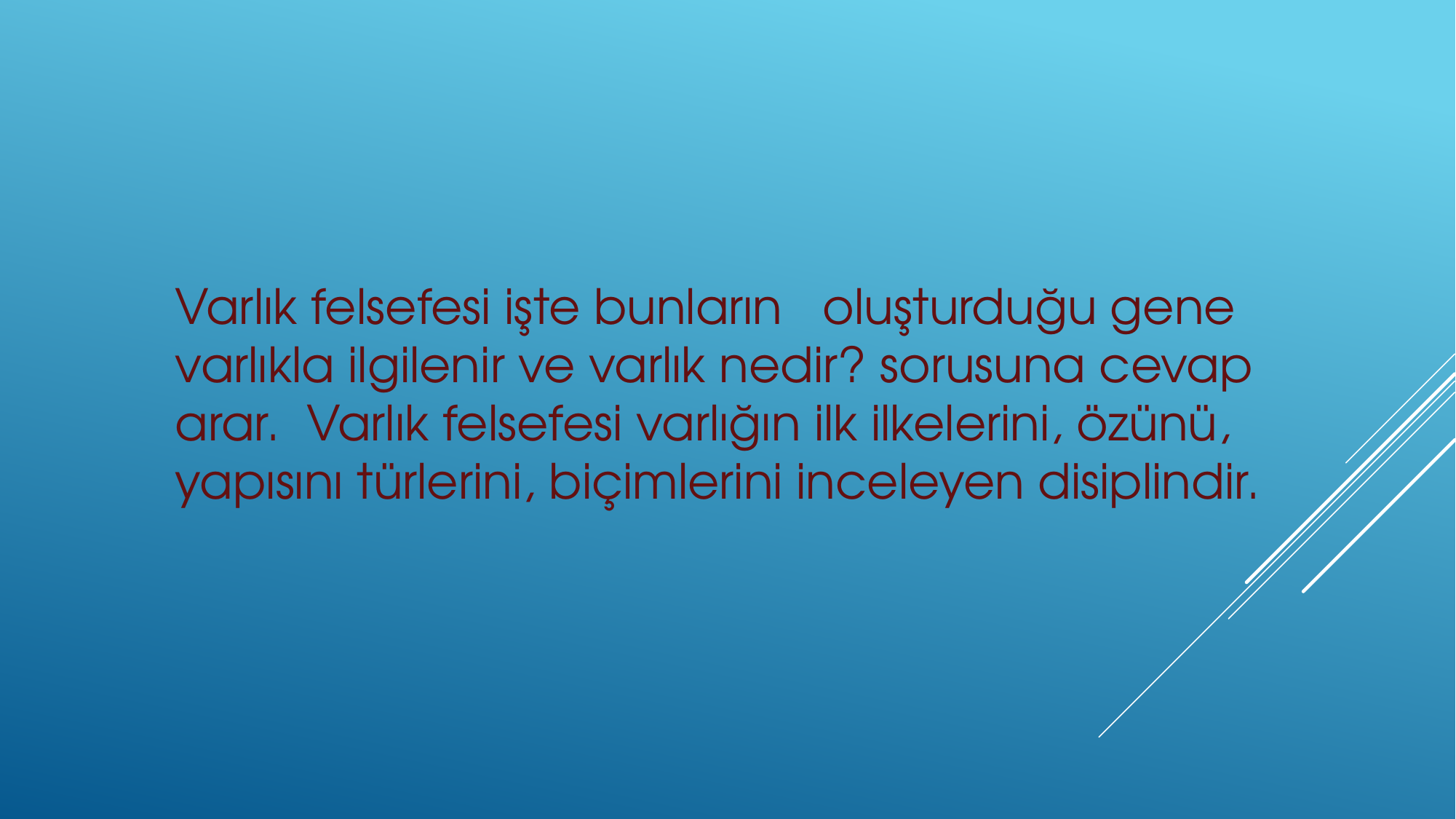

Varlık felsefesi işte bunların   oluşturduğu gene varlıkla ilgilenir ve varlık nedir? sorusuna cevap arar.  Varlık felsefesi varlığın ilk ilkelerini, özünü, yapısını türlerini, biçimlerini inceleyen disiplindir.